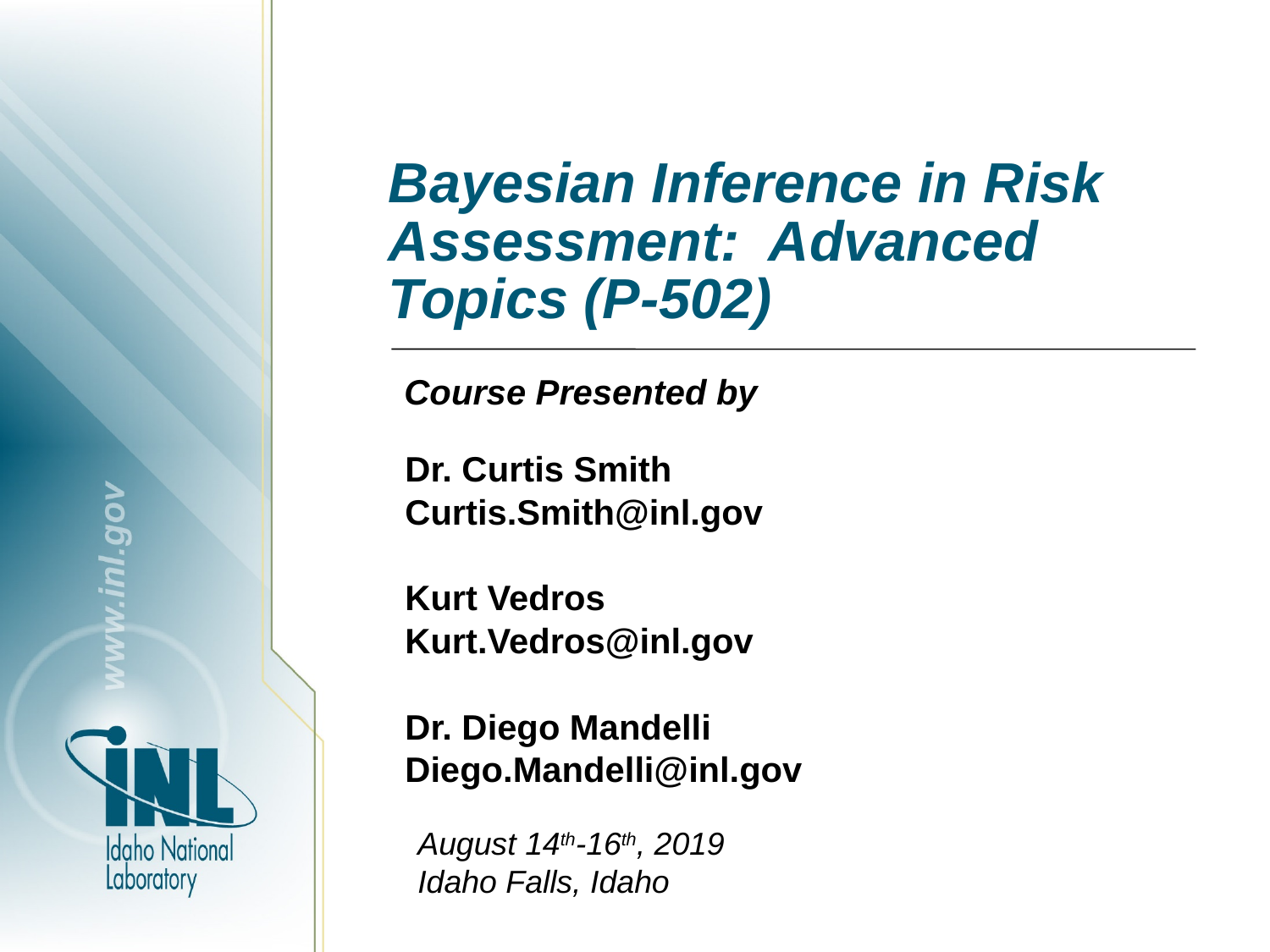

# Bayesian Inference in Risk Assessment:  Advanced Topics (P-502)

Course Presented by
Dr. Curtis Smith
Curtis.Smith@inl.gov

Kurt Vedros
Kurt.Vedros@inl.gov

Dr. Diego Mandelli
Diego.Mandelli@inl.gov

August 14th-16th, 2019
Idaho Falls, Idaho